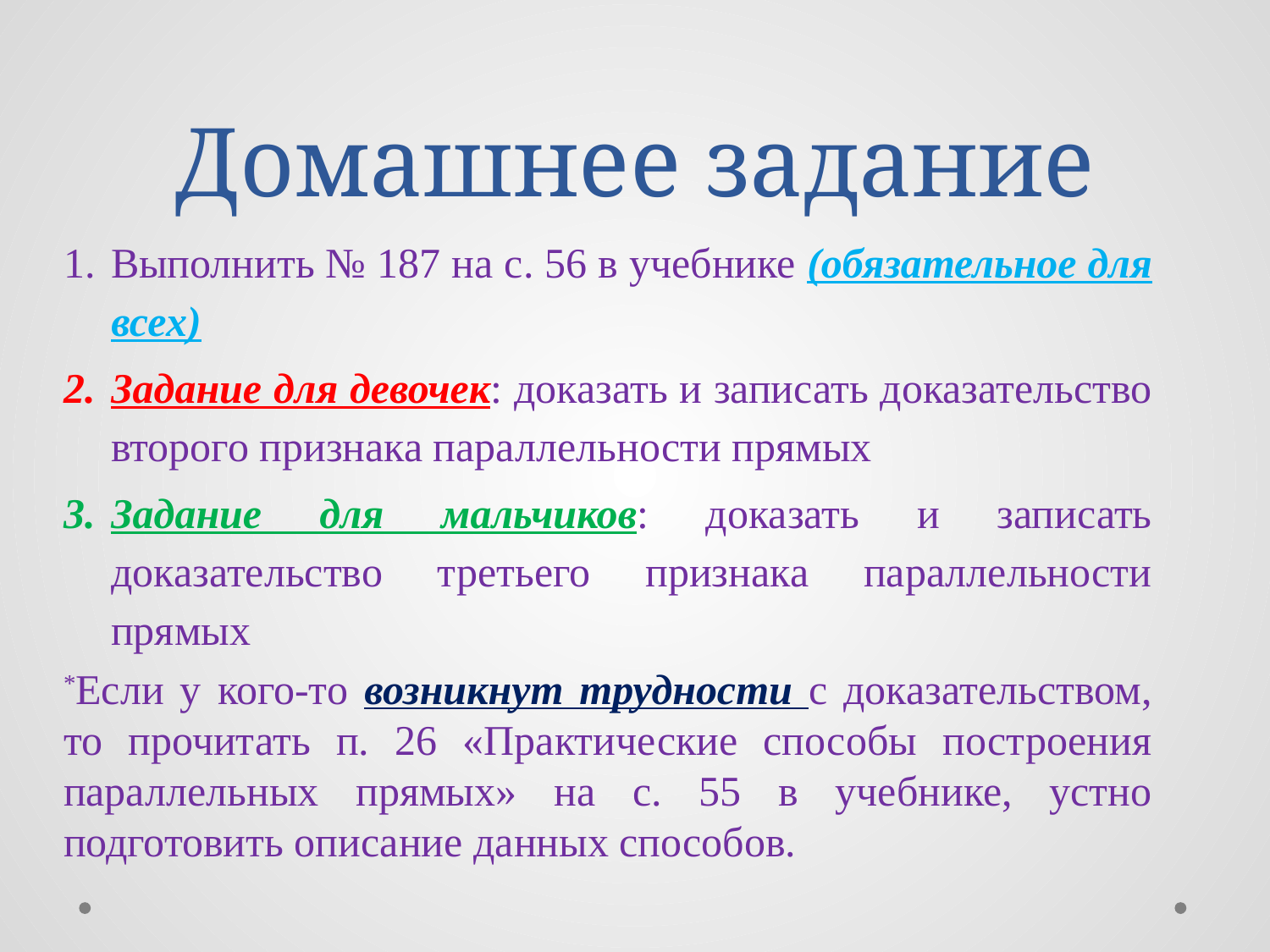

# Домашнее задание
Выполнить № 187 на с. 56 в учебнике (обязательное для всех)
Задание для девочек: доказать и записать доказательство второго признака параллельности прямых
Задание для мальчиков: доказать и записать доказательство третьего признака параллельности прямых
*Если у кого-то возникнут трудности с доказательством, то прочитать п. 26 «Практические способы построения параллельных прямых» на с. 55 в учебнике, устно подготовить описание данных способов.